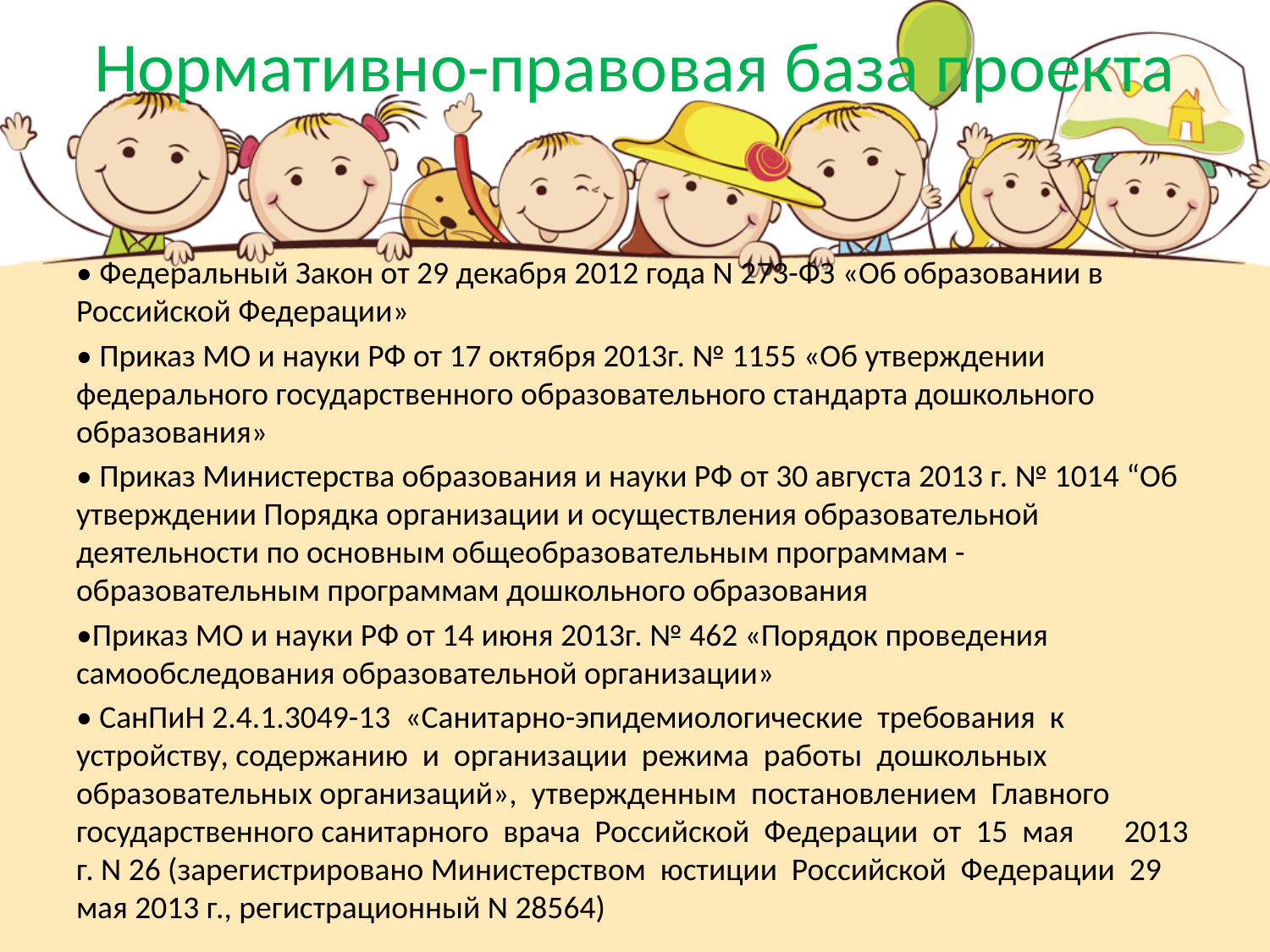

# Нормативно-правовая база проекта
• Федеральный Закон от 29 декабря 2012 года N 273-ФЗ «Об образовании в Российской Федерации»
• Приказ МО и науки РФ от 17 октября 2013г. № 1155 «Об утверждении федерального государственного образовательного стандарта дошкольного образования»
• Приказ Министерства образования и науки РФ от 30 августа 2013 г. № 1014 “Об утверждении Порядка организации и осуществления образовательной деятельности по основным общеобразовательным программам - образовательным программам дошкольного образования
•Приказ МО и науки РФ от 14 июня 2013г. № 462 «Порядок проведения самообследования образовательной организации»
• СанПиН 2.4.1.3049-13  «Санитарно-эпидемиологические  требования  к   устройству, содержанию  и  организации  режима  работы  дошкольных    образовательных организаций»,  утвержденным  постановлением  Главного    государственного санитарного  врача  Российской  Федерации  от  15  мая       2013 г. N 26 (зарегистрировано Министерством  юстиции  Российской  Федерации  29  мая 2013 г., регистрационный N 28564)